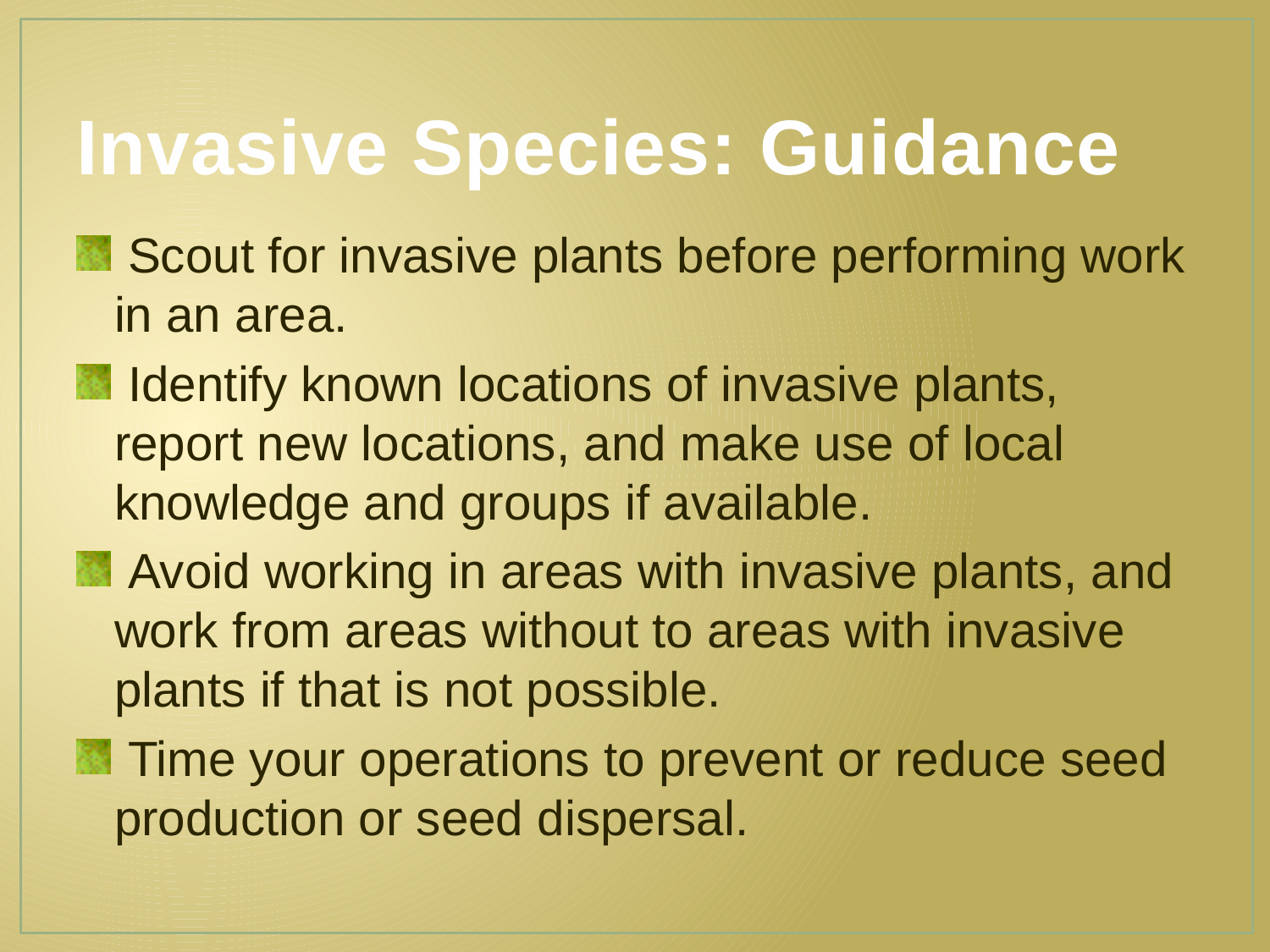

# Invasive Species: Guidance

 Scout for invasive plants before performing work in an area.
 Identify known locations of invasive plants, report new locations, and make use of local knowledge and groups if available.
 Avoid working in areas with invasive plants, and work from areas without to areas with invasive plants if that is not possible.
 Time your operations to prevent or reduce seed production or seed dispersal.